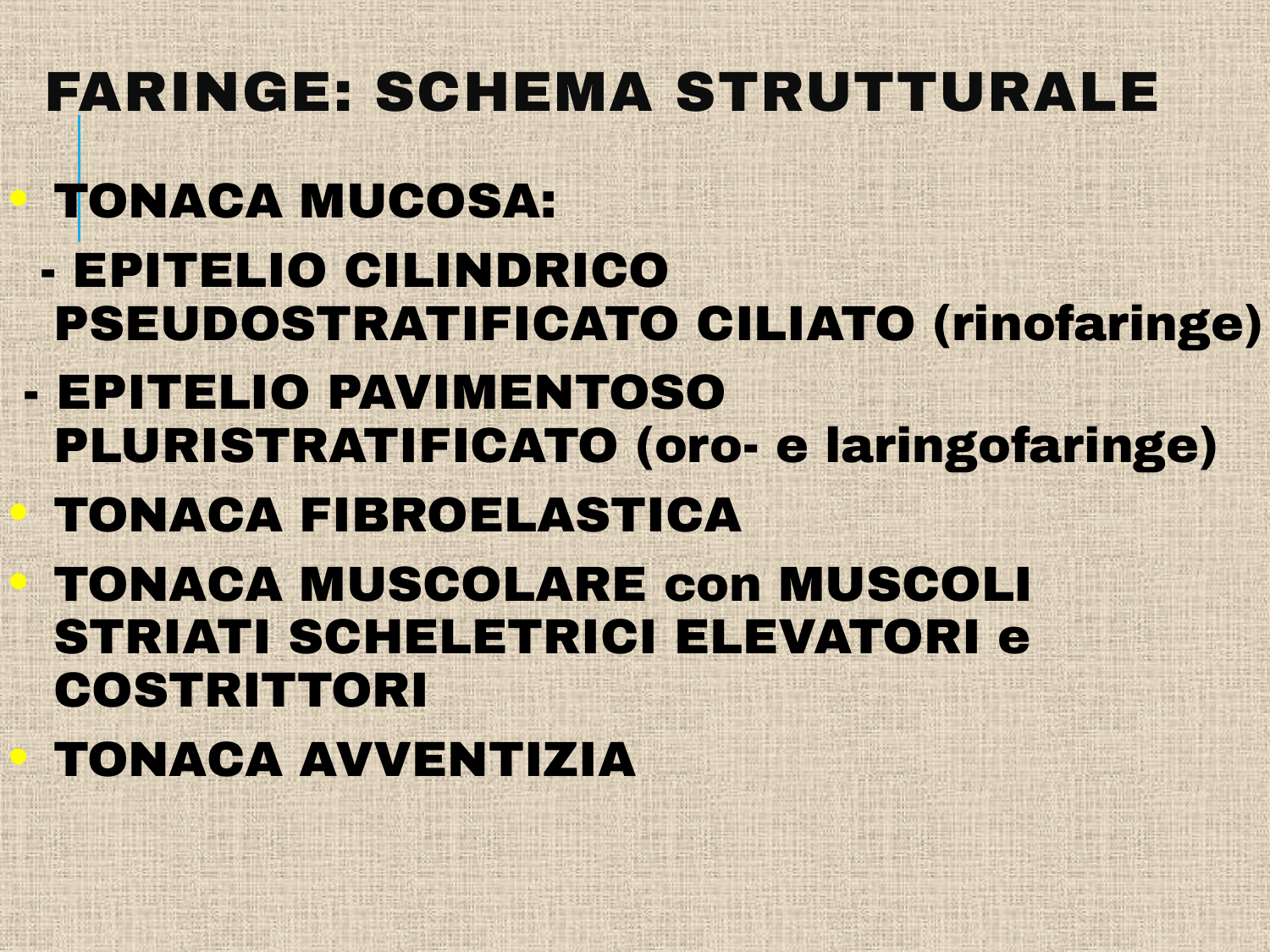

# FARINGE: SCHEMA STRUTTURALE
TONACA MUCOSA:
  - EPITELIO CILINDRICO PSEUDOSTRATIFICATO CILIATO (rinofaringe)
 - EPITELIO PAVIMENTOSO PLURISTRATIFICATO (oro- e laringofaringe)
TONACA FIBROELASTICA
TONACA MUSCOLARE con MUSCOLI STRIATI SCHELETRICI ELEVATORI e COSTRITTORI
TONACA AVVENTIZIA